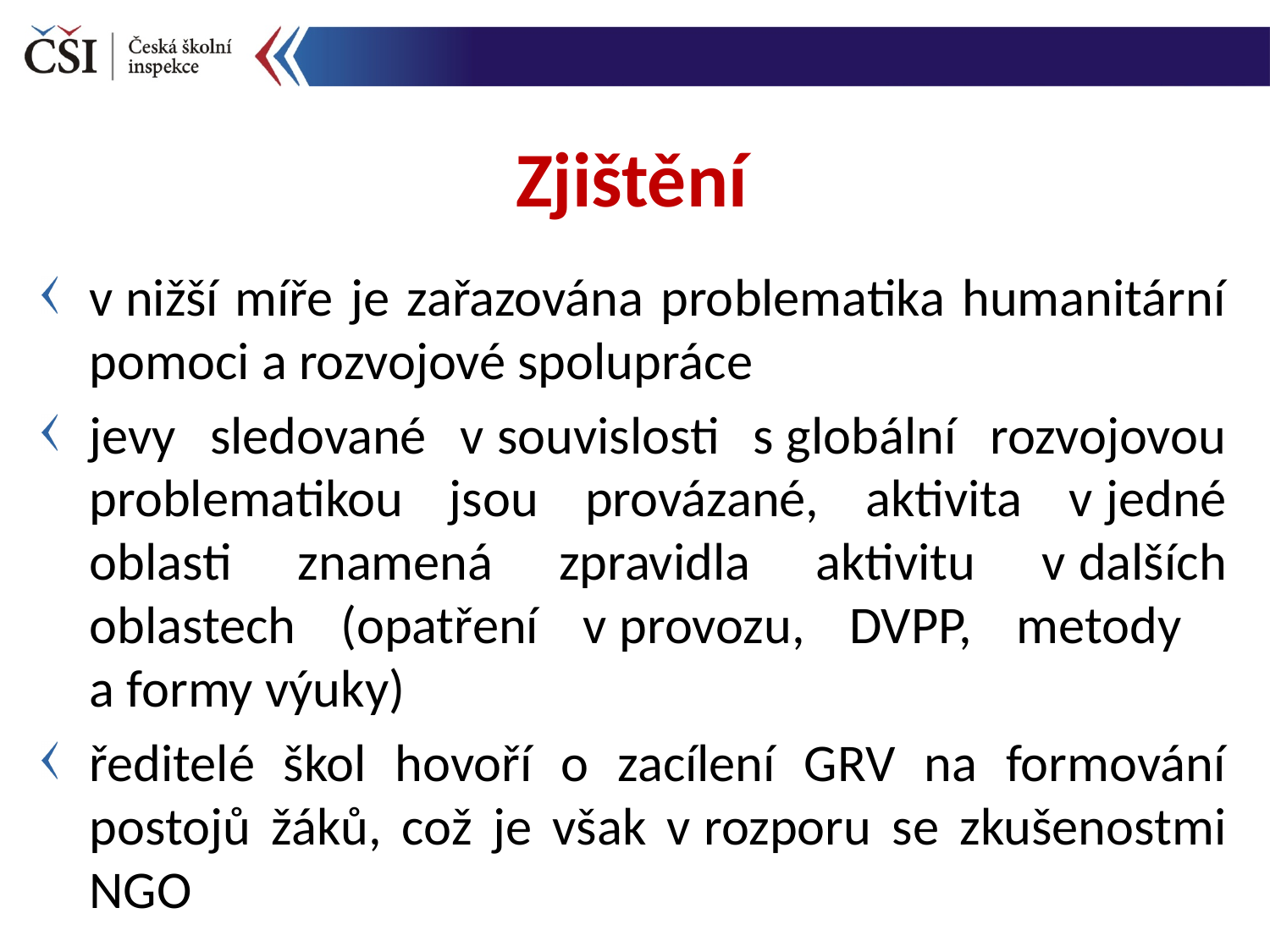

Zjištění
v nižší míře je zařazována problematika humanitární pomoci a rozvojové spolupráce
jevy sledované v souvislosti s globální rozvojovou problematikou jsou provázané, aktivita v jedné oblasti znamená zpravidla aktivitu v dalších oblastech (opatření v provozu, DVPP, metody
a formy výuky)
ředitelé škol hovoří o zacílení GRV na formování postojů žáků, což je však v rozporu se zkušenostmi NGO